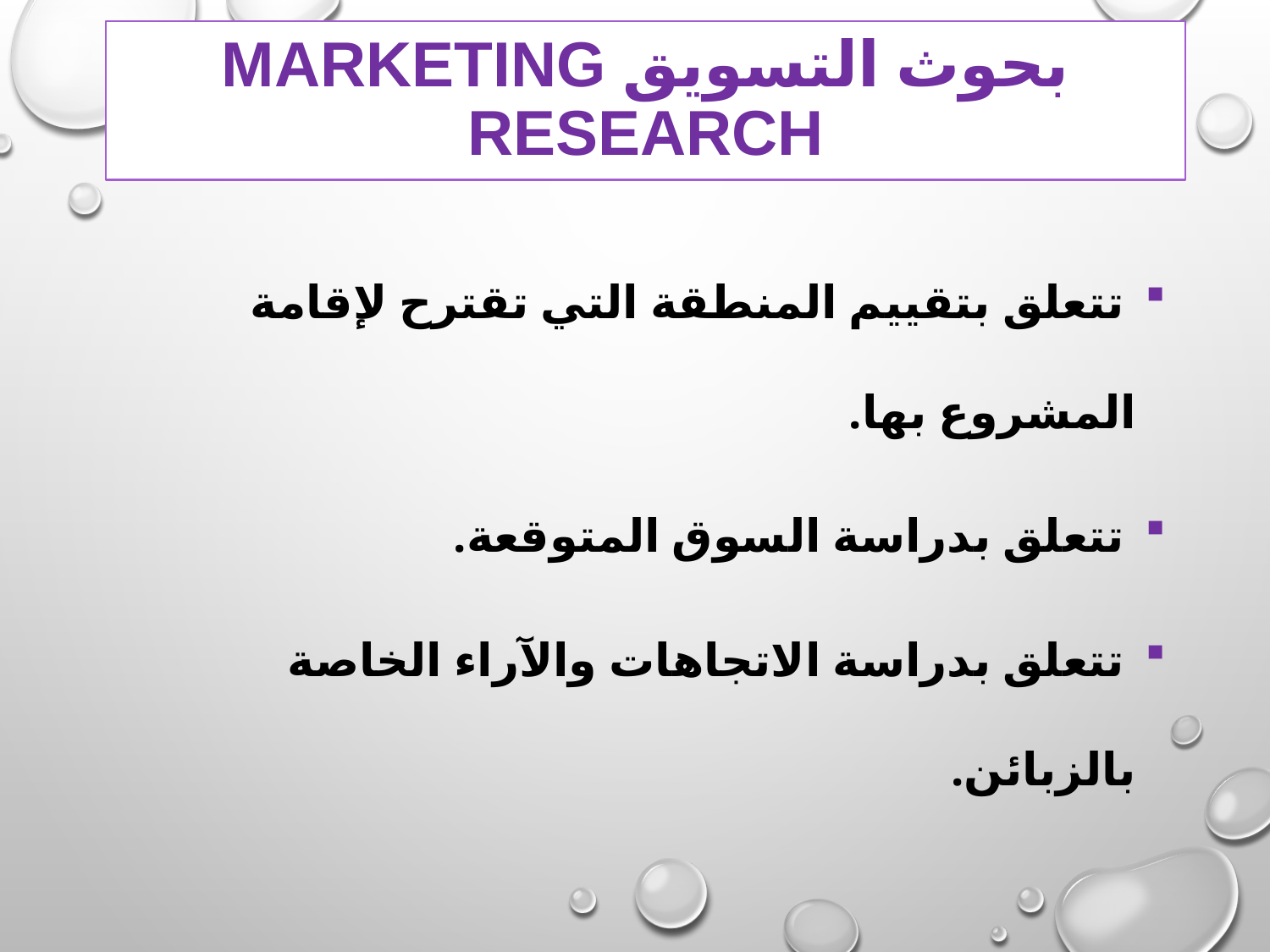

# بحوث التسويق marketing research
 تتعلق بتقييم المنطقة التي تقترح لإقامة المشروع بها.
 تتعلق بدراسة السوق المتوقعة.
 تتعلق بدراسة الاتجاهات والآراء الخاصة بالزبائن.